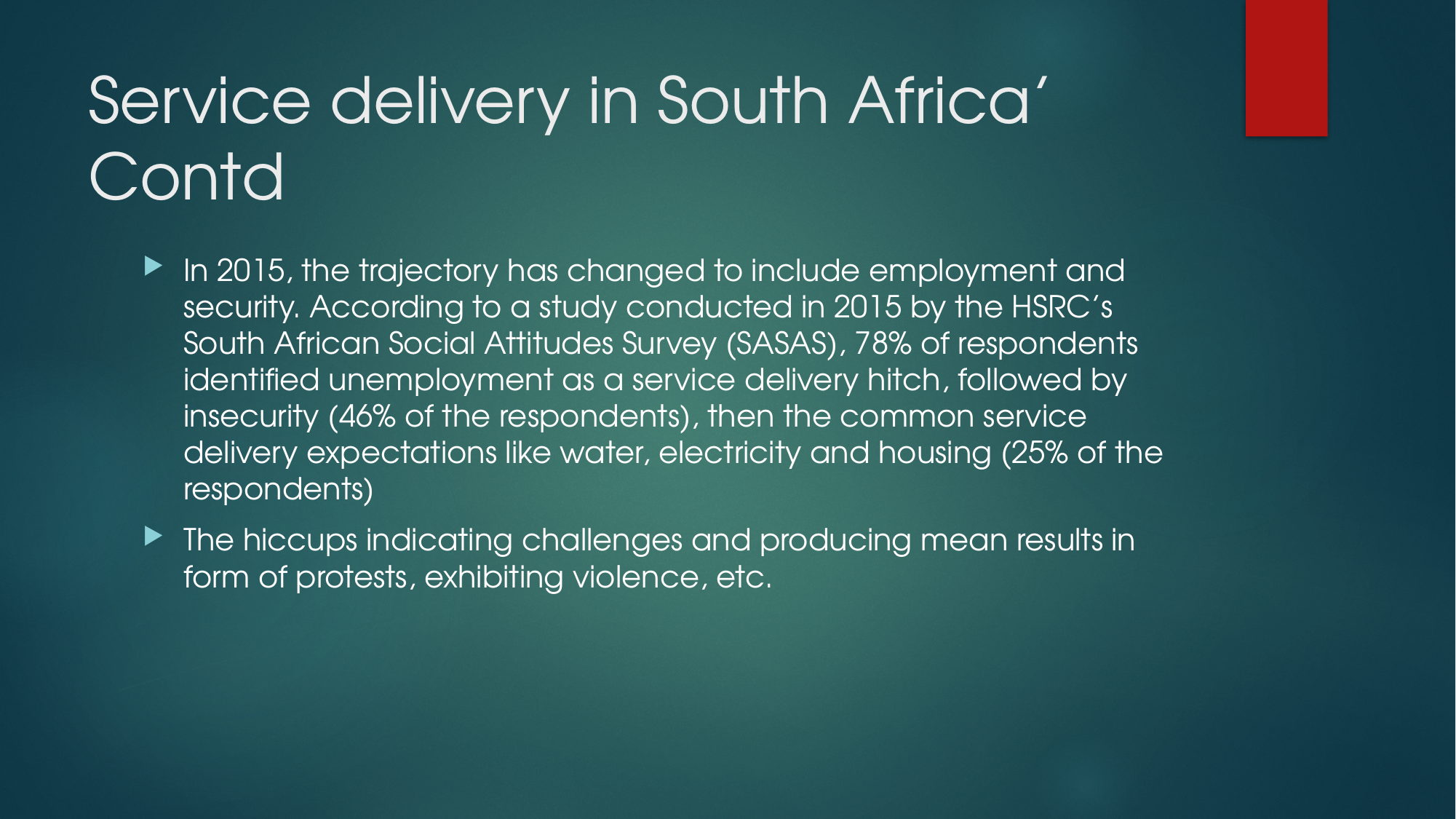

# Service delivery in South Africa’ Contd
In 2015, the trajectory has changed to include employment and security. According to a study conducted in 2015 by the HSRC’s South African Social Attitudes Survey (SASAS), 78% of respondents identified unemployment as a service delivery hitch, followed by insecurity (46% of the respondents), then the common service delivery expectations like water, electricity and housing (25% of the respondents)
The hiccups indicating challenges and producing mean results in form of protests, exhibiting violence, etc.